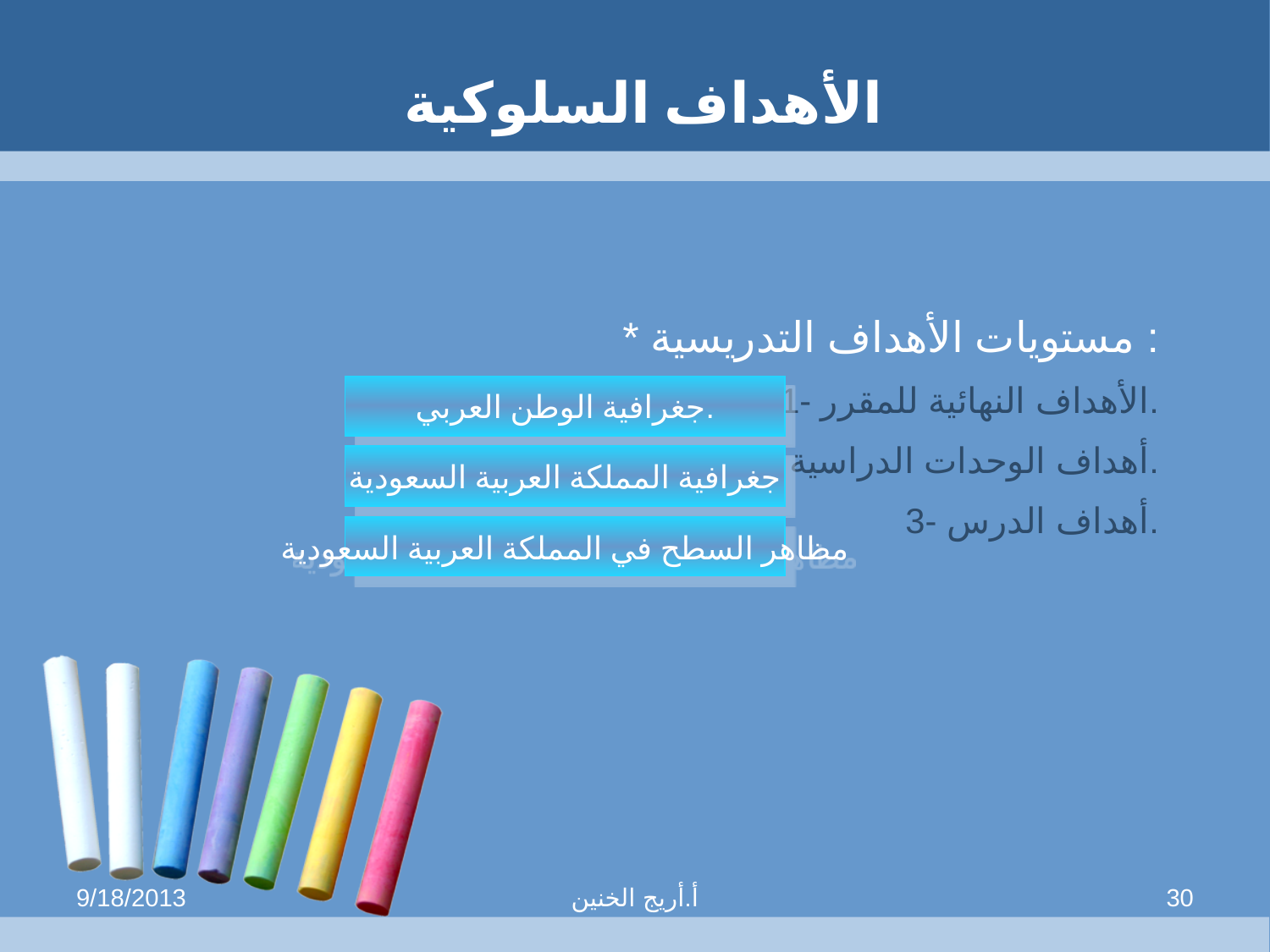

الأهداف السلوكية

* مستويات الأهداف التدريسية :
1- الأهداف النهائية للمقرر.
2- أهداف الوحدات الدراسية.
3- أهداف الدرس.
جغرافية الوطن العربي.
جغرافية المملكة العربية السعودية
مظاهر السطح في المملكة العربية السعودية
9/18/2013
أ.أريج الخنين
30